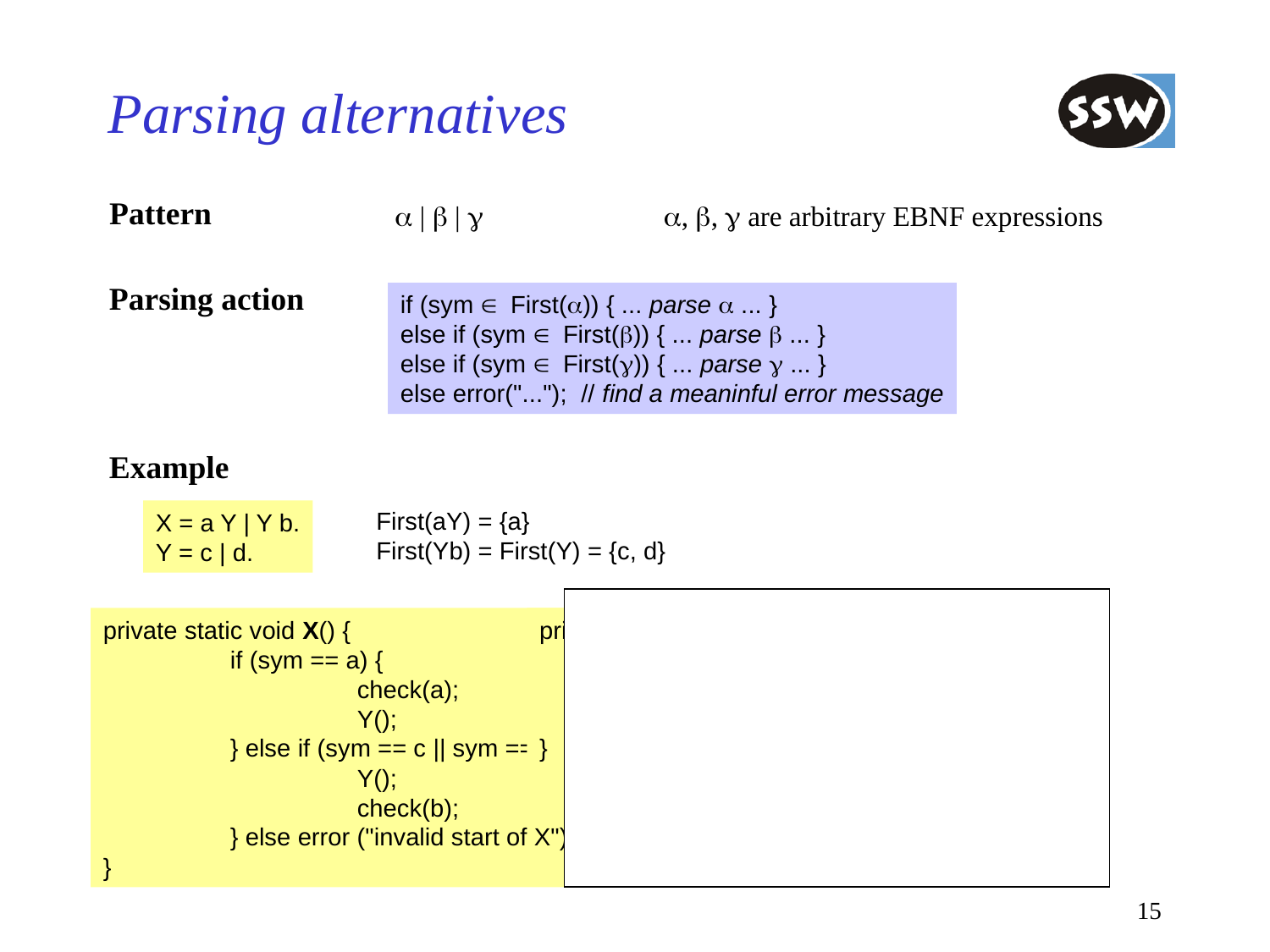

# Parsing alternatives
Pattern
α | β | γ
α, β, γ are arbitrary EBNF expressions
Parsing action
if (sym ∈ First(α)) { ... parse α ... }
else if (sym ∈ First(β)) { ... parse β ... }
else if (sym ∈ First(γ)) { ... parse γ ... }
else error("...");  // find a meaninful error message
Example
First(aY) = {a}
First(Yb) = First(Y) = {c, d}
X = a Y | Y b.
Y = c | d.
private static void X() {
	if (sym == a) {
		check(a);
		Y();
	} else if (sym == c || sym == d) {
		Y();
		check(b);
	} else error ("invalid start of X");
}
private static void Y() {
	if (sym == c) check(c);
	else if (sym == d) check(d);
	else error ("invalid start of Y");
}

examples:	parse a d and c b
	parse b b
15